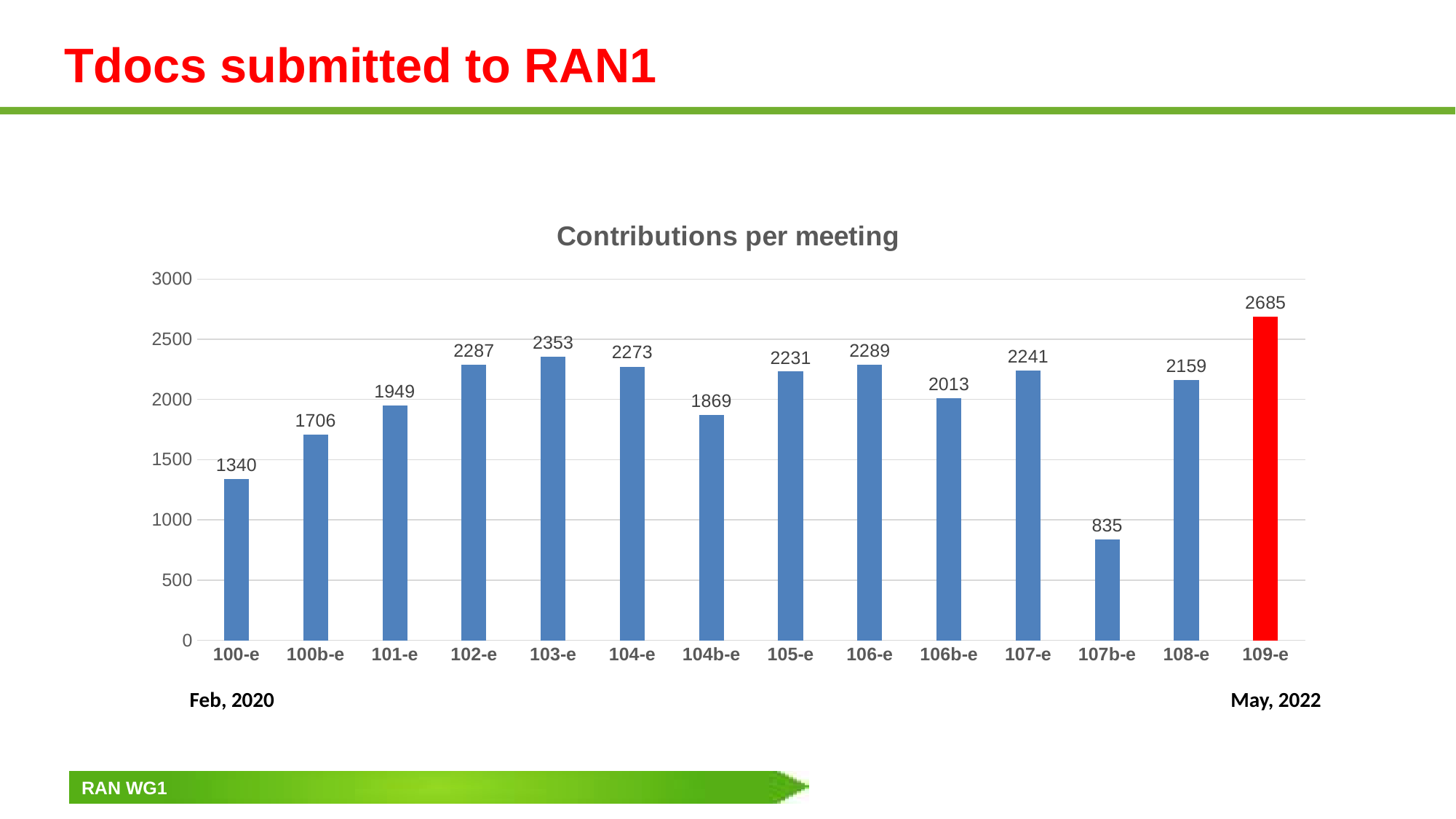

# Tdocs submitted to RAN1

### Chart: Contributions per meeting

| Category | Contributions per meeting |
|---|---|
| 100-e | 1340.0 |
| 100b-e | 1706.0 |
| 101-e | 1949.0 |
| 102-e | 2287.0 |
| 103-e | 2353.0 |
| 104-e | 2273.0 |
| 104b-e | 1869.0 |
| 105-e | 2231.0 |
| 106-e | 2289.0 |
| 106b-e | 2013.0 |
| 107-e | 2241.0 |
| 107b-e | 835.0 |
| 108-e | 2159.0 |
| 109-e | 2685.0 |
Feb, 2020
May, 2022